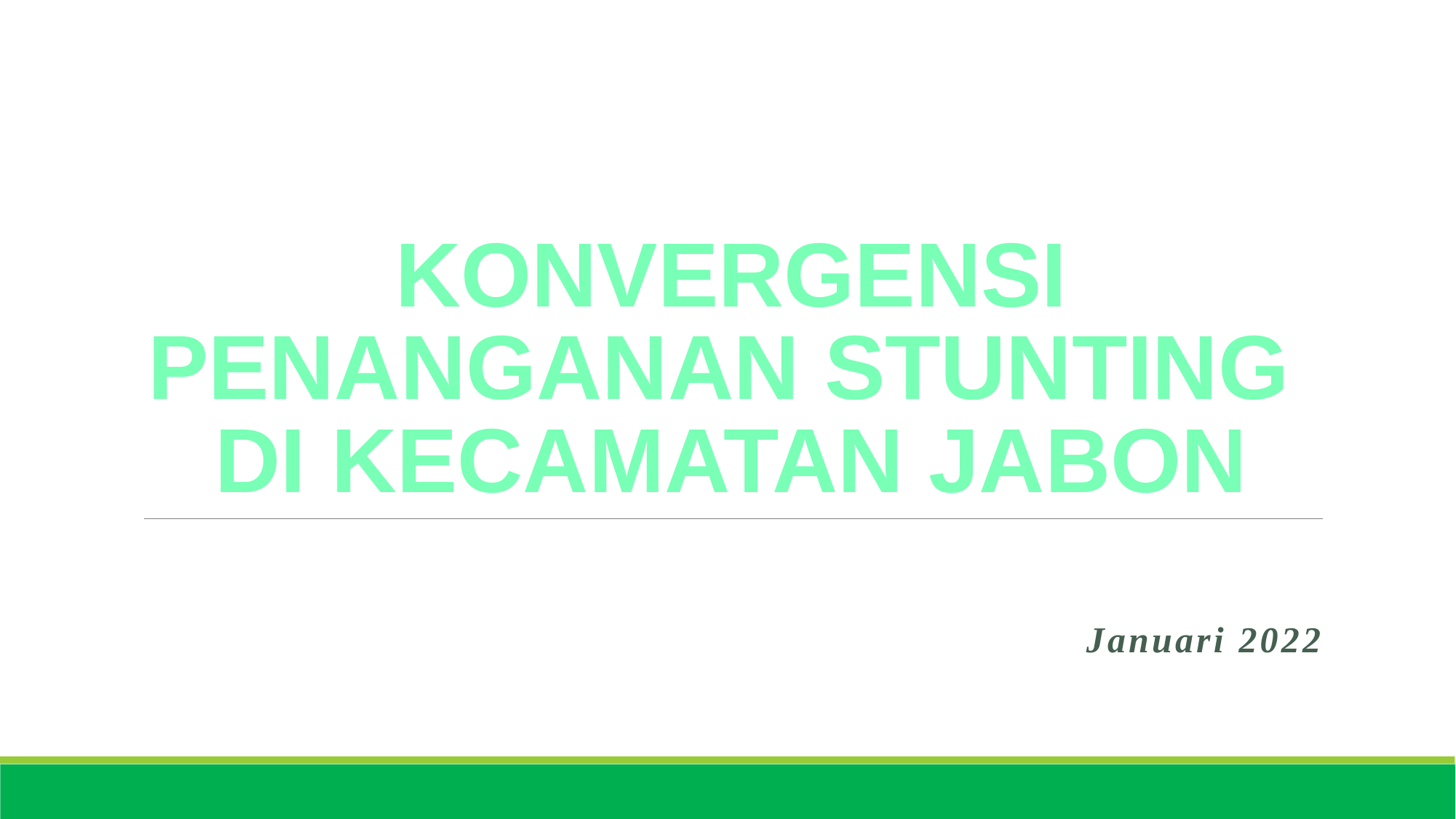

# KONVERGENSI PENANGANAN STUNTING DI KECAMATAN JABON
Januari 2022